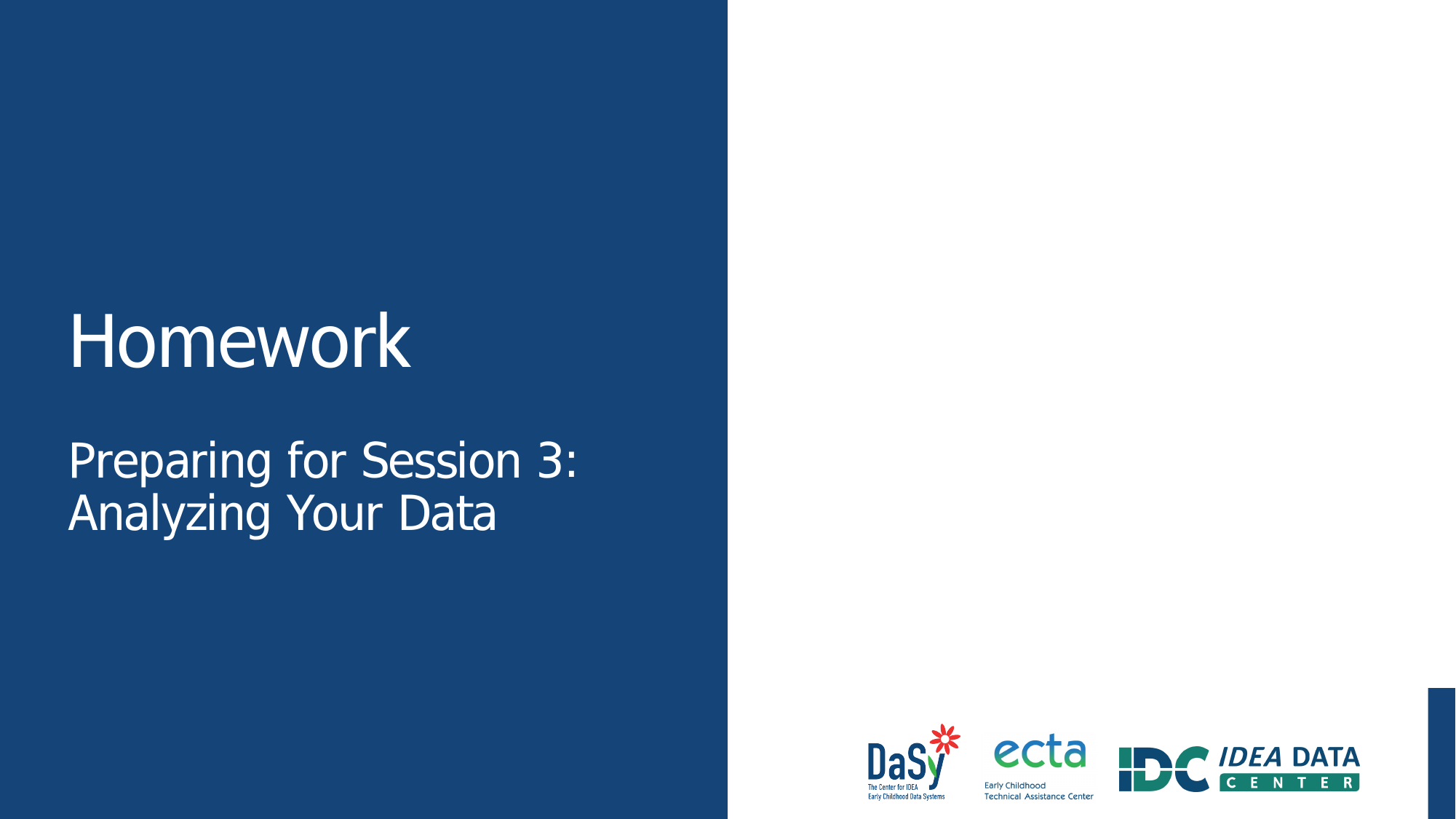

# Homework
Preparing for Session 3: Analyzing Your Data